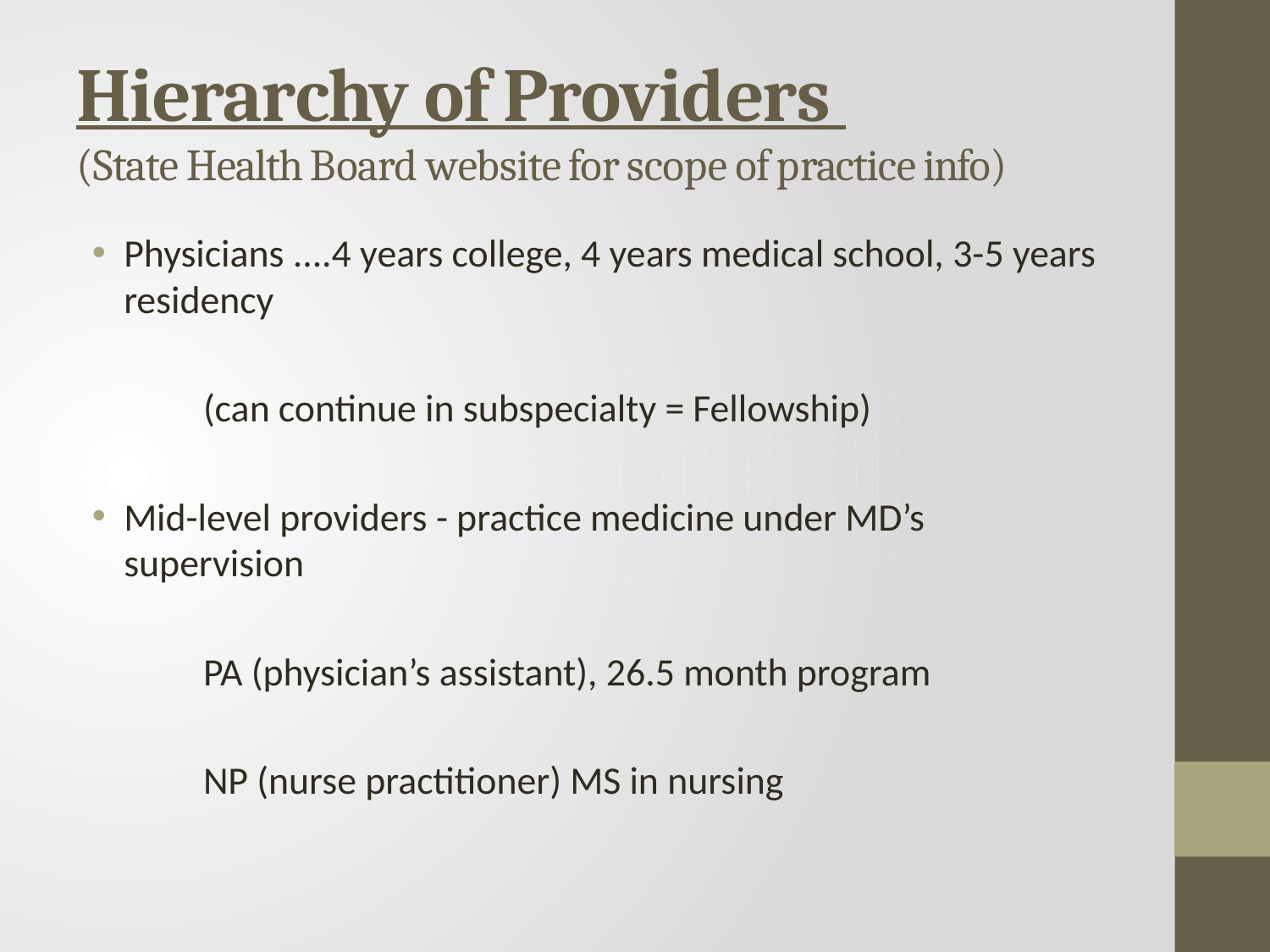

# Hierarchy of Providers (State Health Board website for scope of practice info)
Physicians ....4 years college, 4 years medical school, 3-5 years residency

	(can continue in subspecialty = Fellowship)

Mid-level providers - practice medicine under MD’s supervision

	PA (physician’s assistant), 26.5 month program

	NP (nurse practitioner) MS in nursing